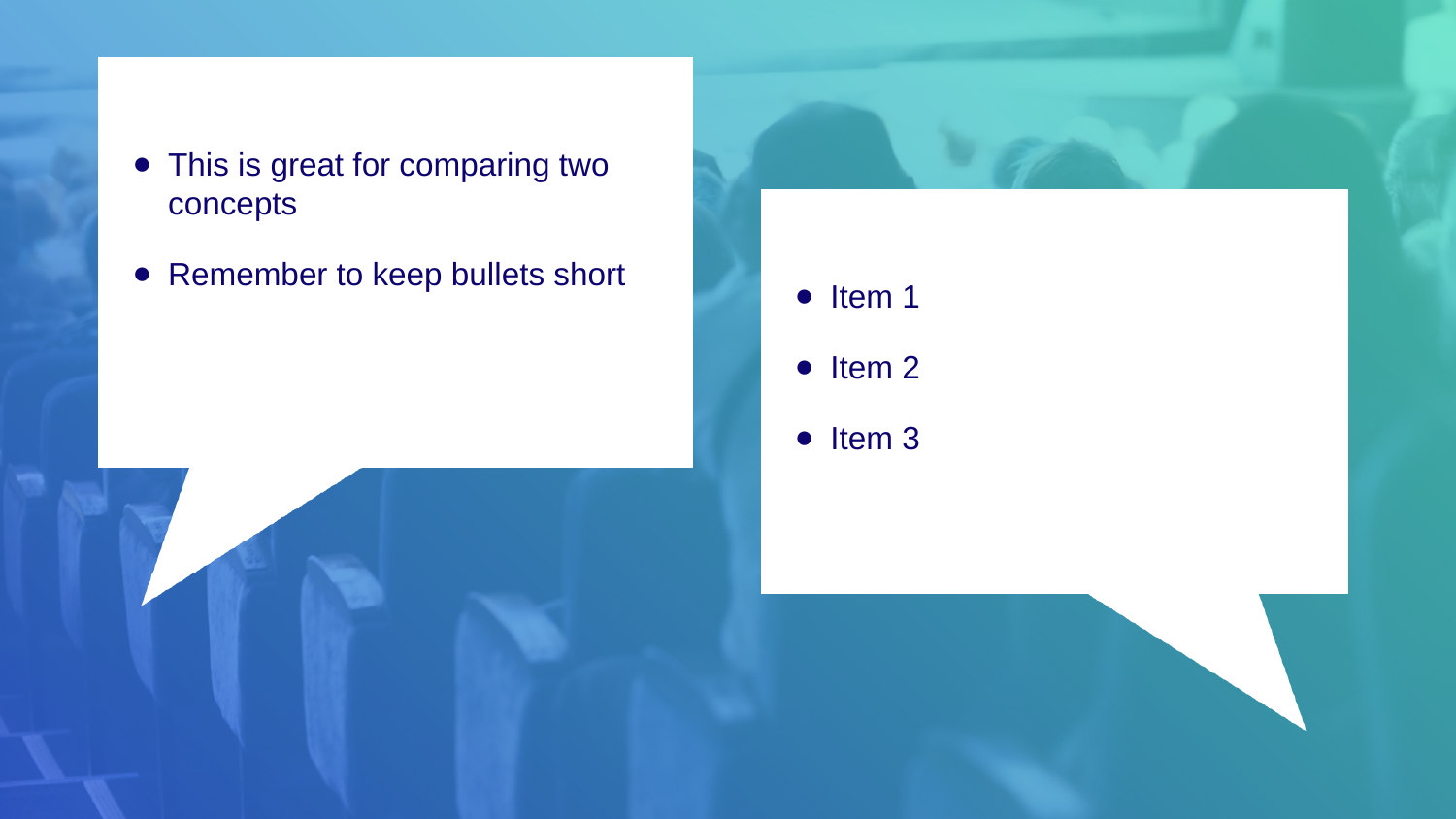

This is great for comparing two concepts
Remember to keep bullets short

Item 1
Item 2
Item 3